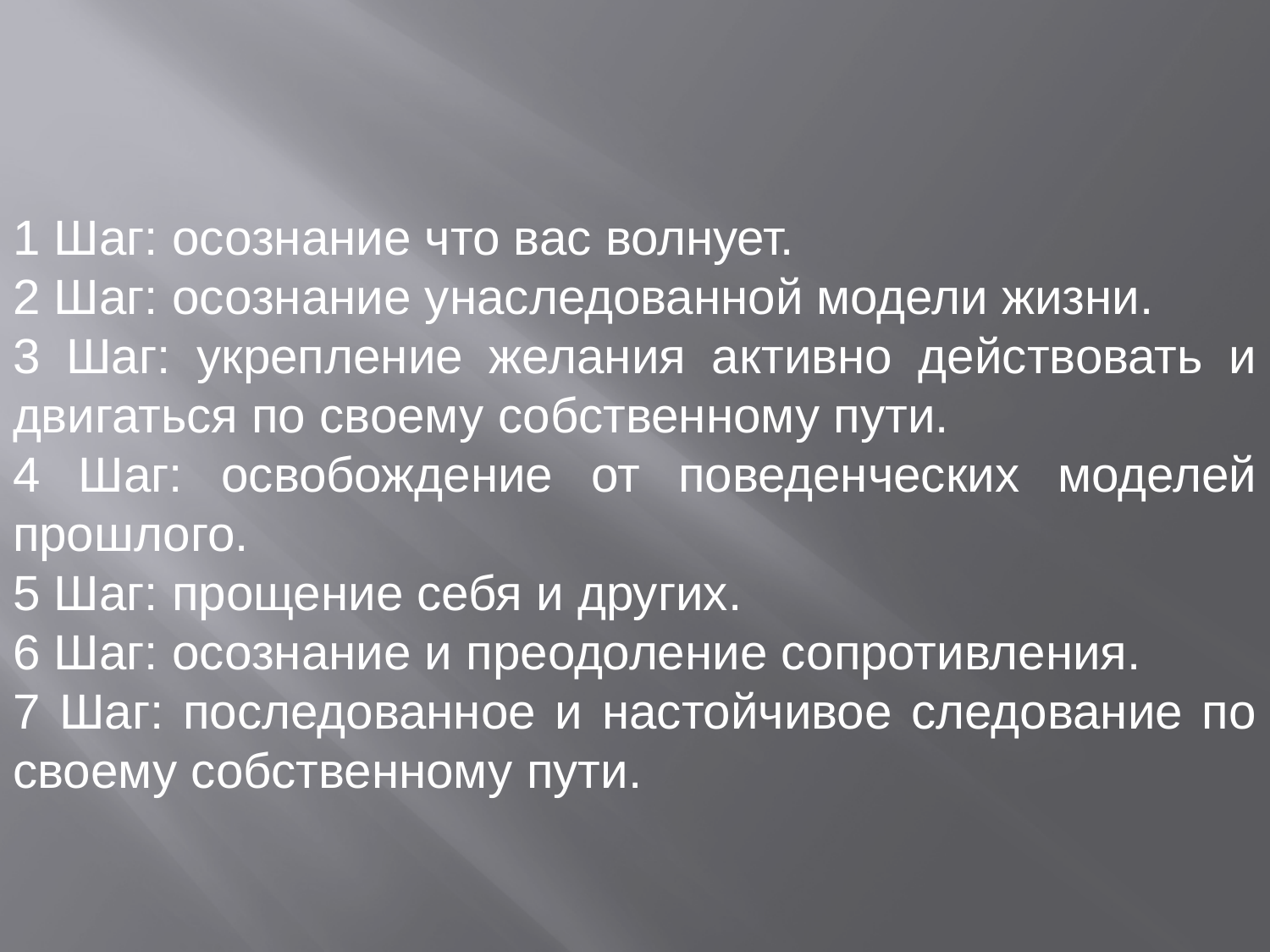

1 Шаг: осознание что вас волнует.
2 Шаг: осознание унаследованной модели жизни.
3 Шаг: укрепление желания активно действовать и двигаться по своему собственному пути.
4 Шаг: освобождение от поведенческих моделей прошлого.
5 Шаг: прощение себя и других.
6 Шаг: осознание и преодоление сопротивления.
7 Шаг: последованное и настойчивое следование по своему собственному пути.